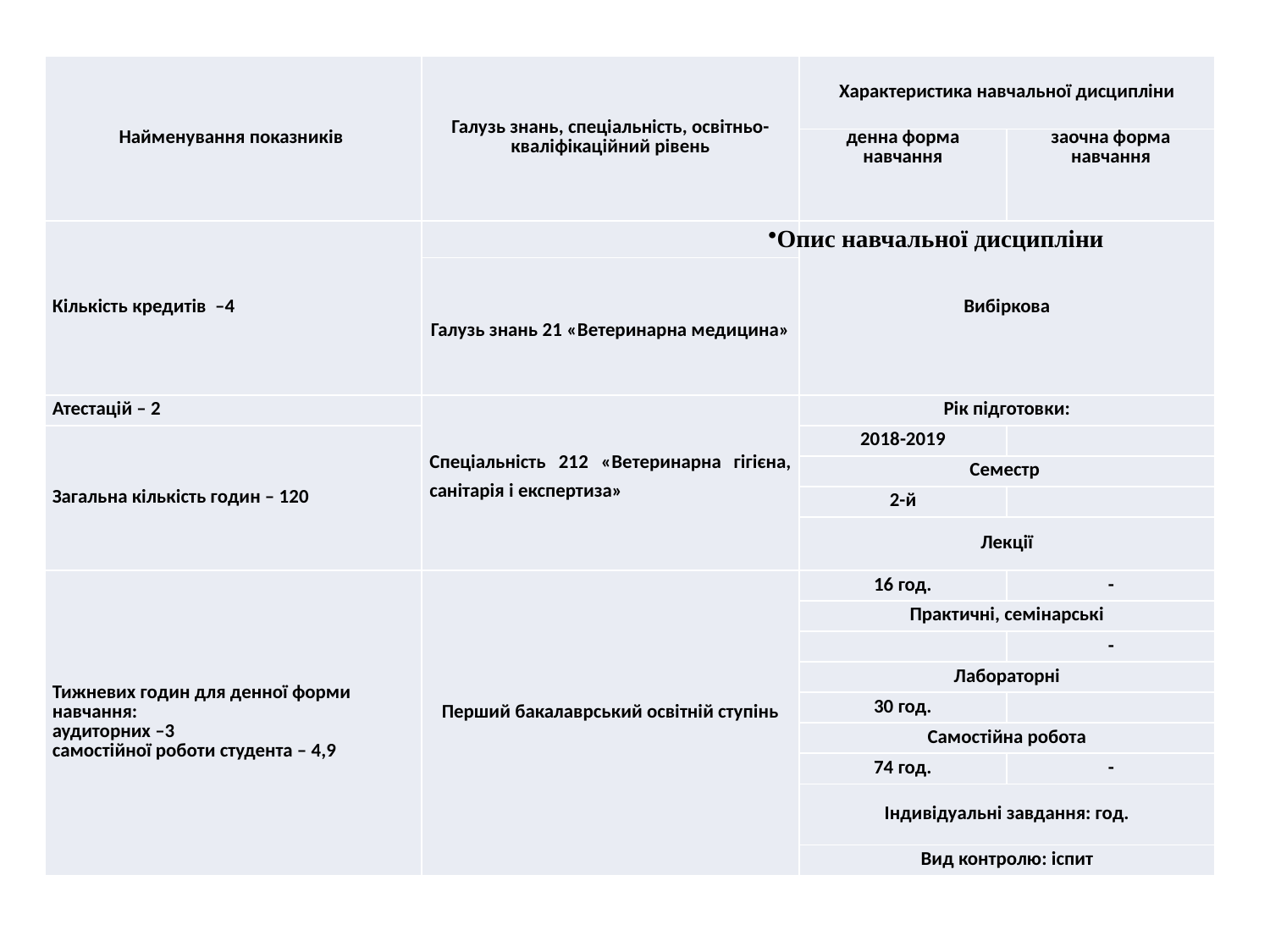

| Найменування показників | Галузь знань, спеціальність, освітньо-кваліфікаційний рівень | Характеристика навчальної дисципліни |  |
| --- | --- | --- | --- |
|  |  | денна форма навчання | заочна форма навчання |
| Кількість кредитів –4 |  | Вибіркова |  |
|  | Галузь знань 21 «Ветеринарна медицина» |  |  |
| Атестацій – 2 | Спеціальність 212 «Ветеринарна гігієна, санітарія і експертиза» | Рік підготовки: |  |
| Загальна кількість годин – 120 |  | 2018-2019 |  |
|  |  | Семестр |  |
|  |  | 2-й |  |
|  |  | Лекції |  |
| Тижневих годин для денної форми навчання: аудиторних –3 самостійної роботи студента – 4,9 | Перший бакалаврський освітній ступінь | 16 год. | - |
|  |  | Практичні, семінарські |  |
|  |  |  | - |
|  |  | Лабораторні |  |
|  |  | 30 год. |  |
|  |  | Самостійна робота |  |
|  |  | 74 год. | - |
|  |  | Індивідуальні завдання: год. |  |
|  |  | Вид контролю: іспит |  |
Опис навчальної дисципліни